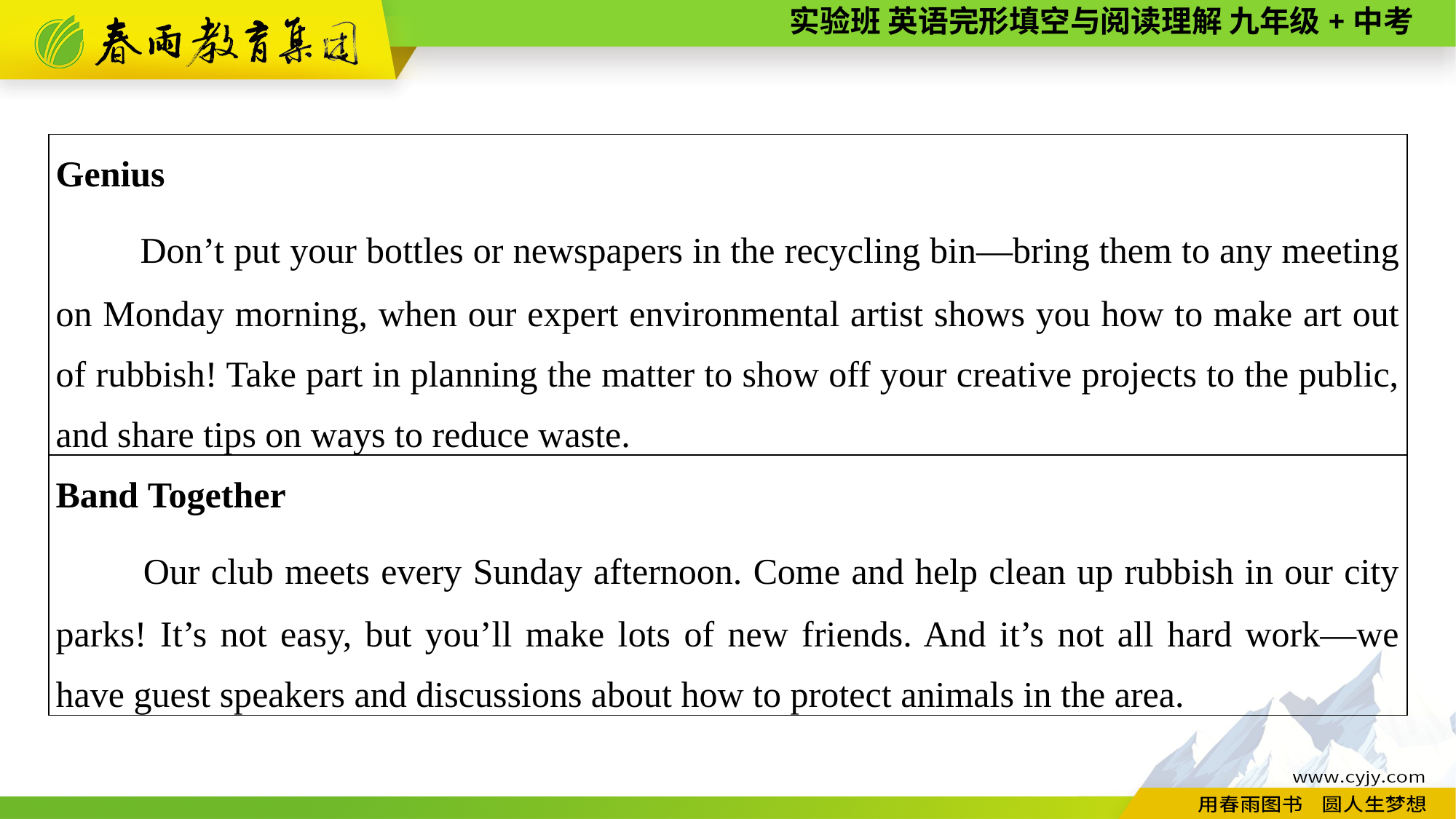

| Genius 　　Don’t put your bottles or newspapers in the recycling bin—bring them to any meeting on Monday morning, when our expert environmental artist shows you how to make art out of rubbish! Take part in planning the matter to show off your creative projects to the public, and share tips on ways to reduce waste. |
| --- |
| Band Together 　　Our club meets every Sunday afternoon. Come and help clean up rubbish in our city parks! It’s not easy, but you’ll make lots of new friends. And it’s not all hard work—we have guest speakers and discussions about how to protect animals in the area. |